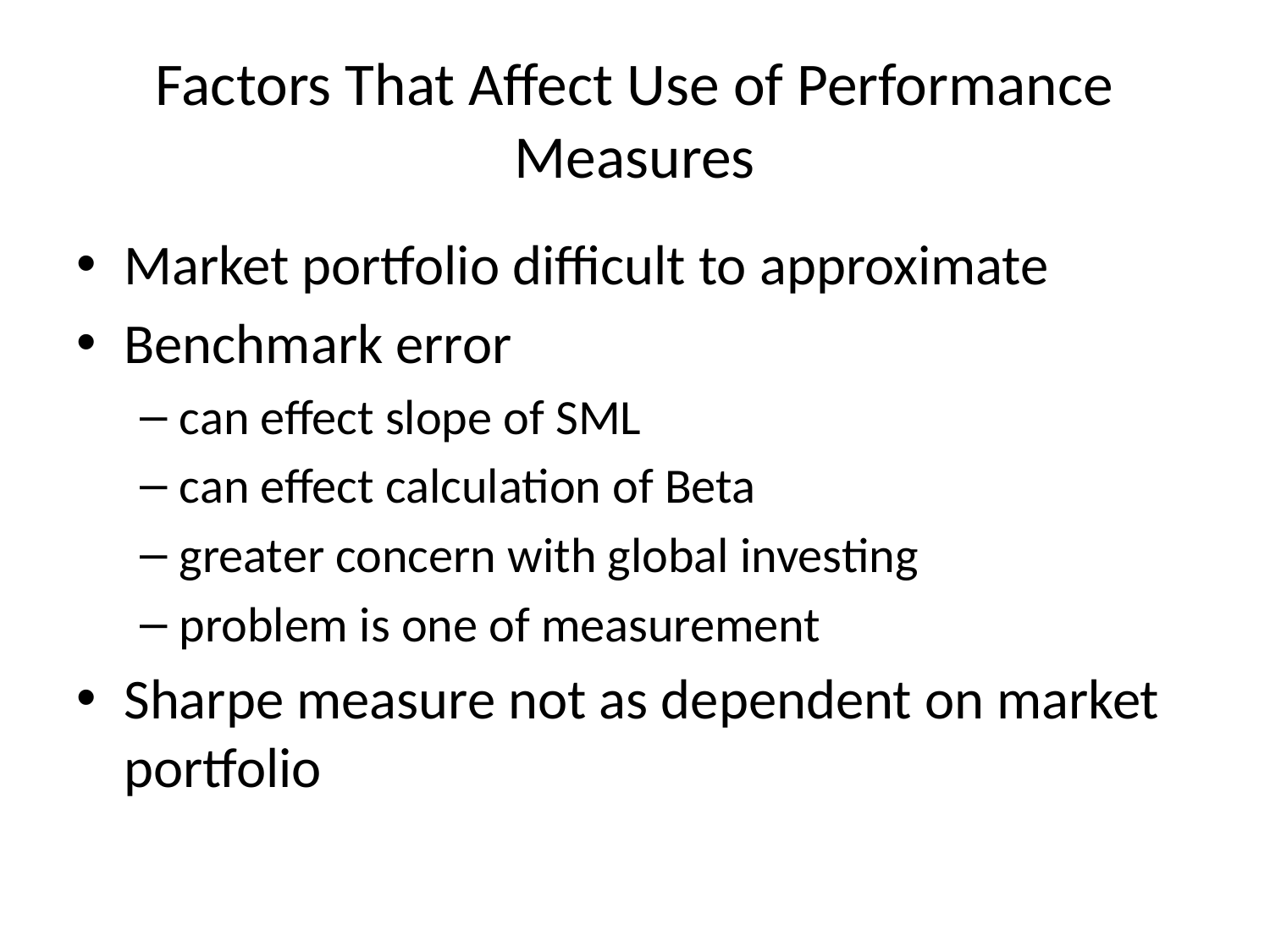

# Factors That Affect Use of Performance Measures
Market portfolio difficult to approximate
Benchmark error
can effect slope of SML
can effect calculation of Beta
greater concern with global investing
problem is one of measurement
Sharpe measure not as dependent on market portfolio